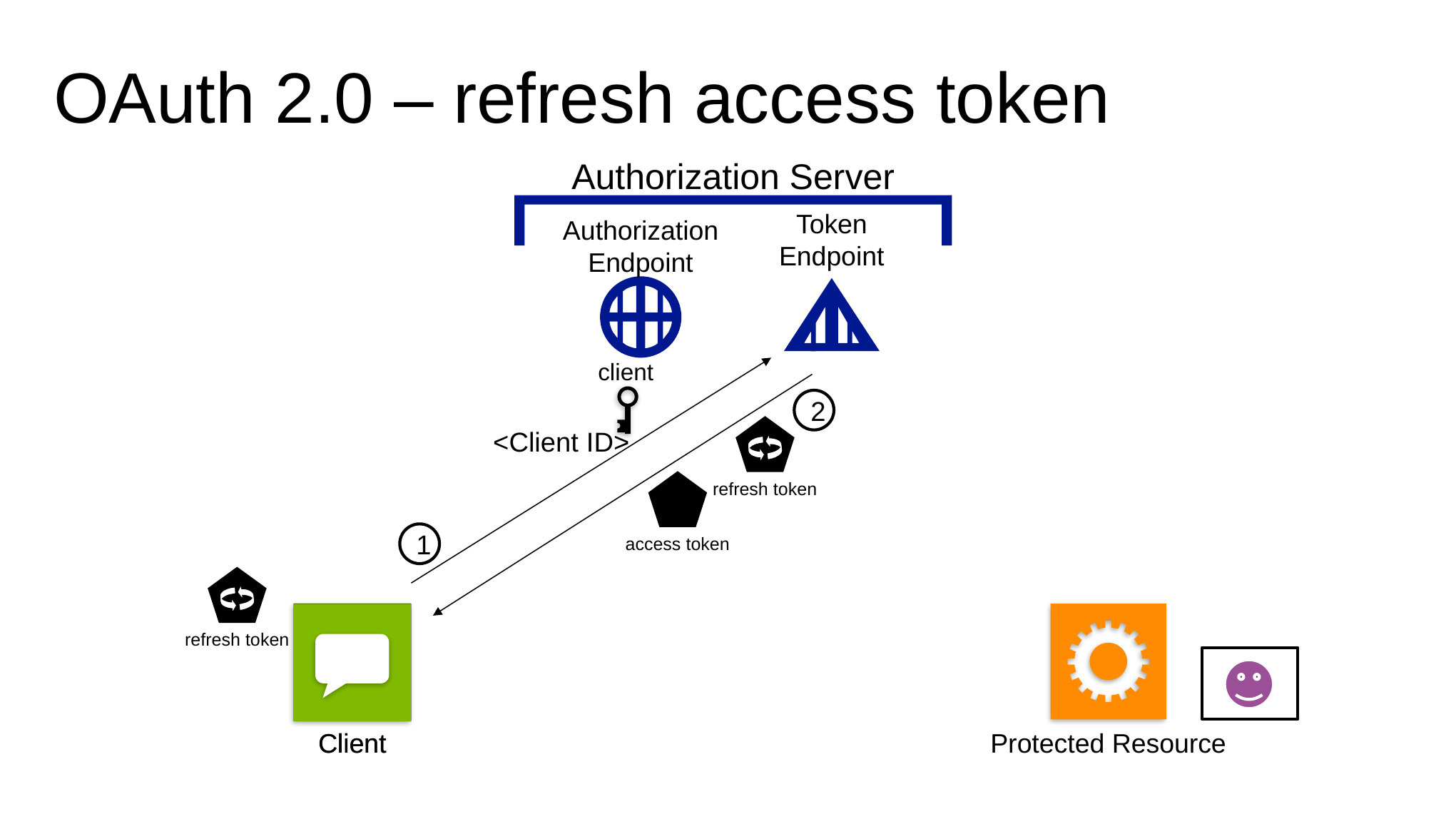

# OAuth 2.0 – refresh access token
Authorization Server

Token
Endpoint

Authorization
Endpoint

client

<Client ID>
1
2

refresh token

access token

refresh token

Protected Resource

Client

Client